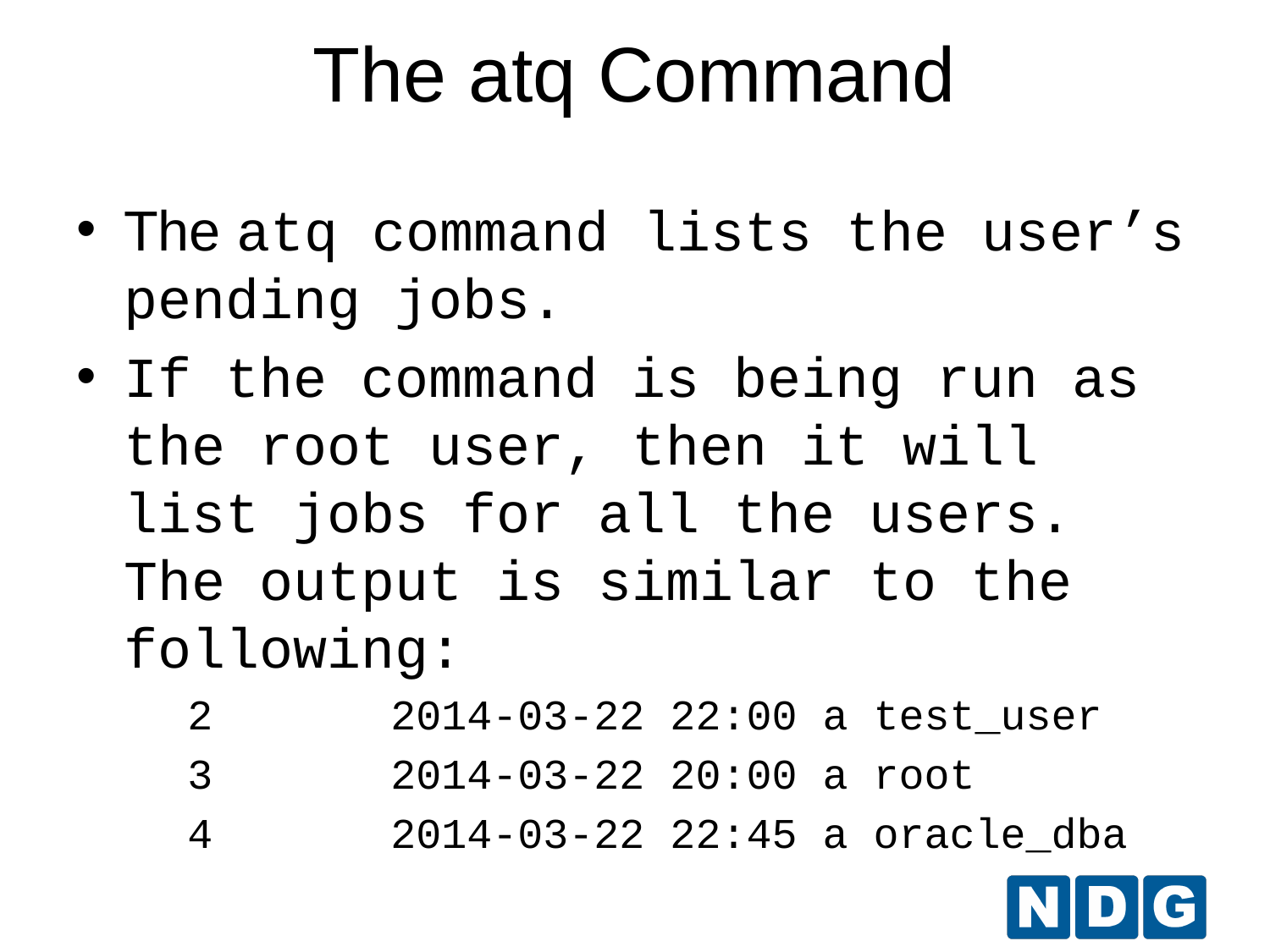

The atq Command
The atq command lists the user’s pending jobs.
If the command is being run as the root user, then it will list jobs for all the users.  The output is similar to the following:
2       2014-03-22 22:00 a test_user
3       2014-03-22 20:00 a root
4       2014-03-22 22:45 a oracle_dba